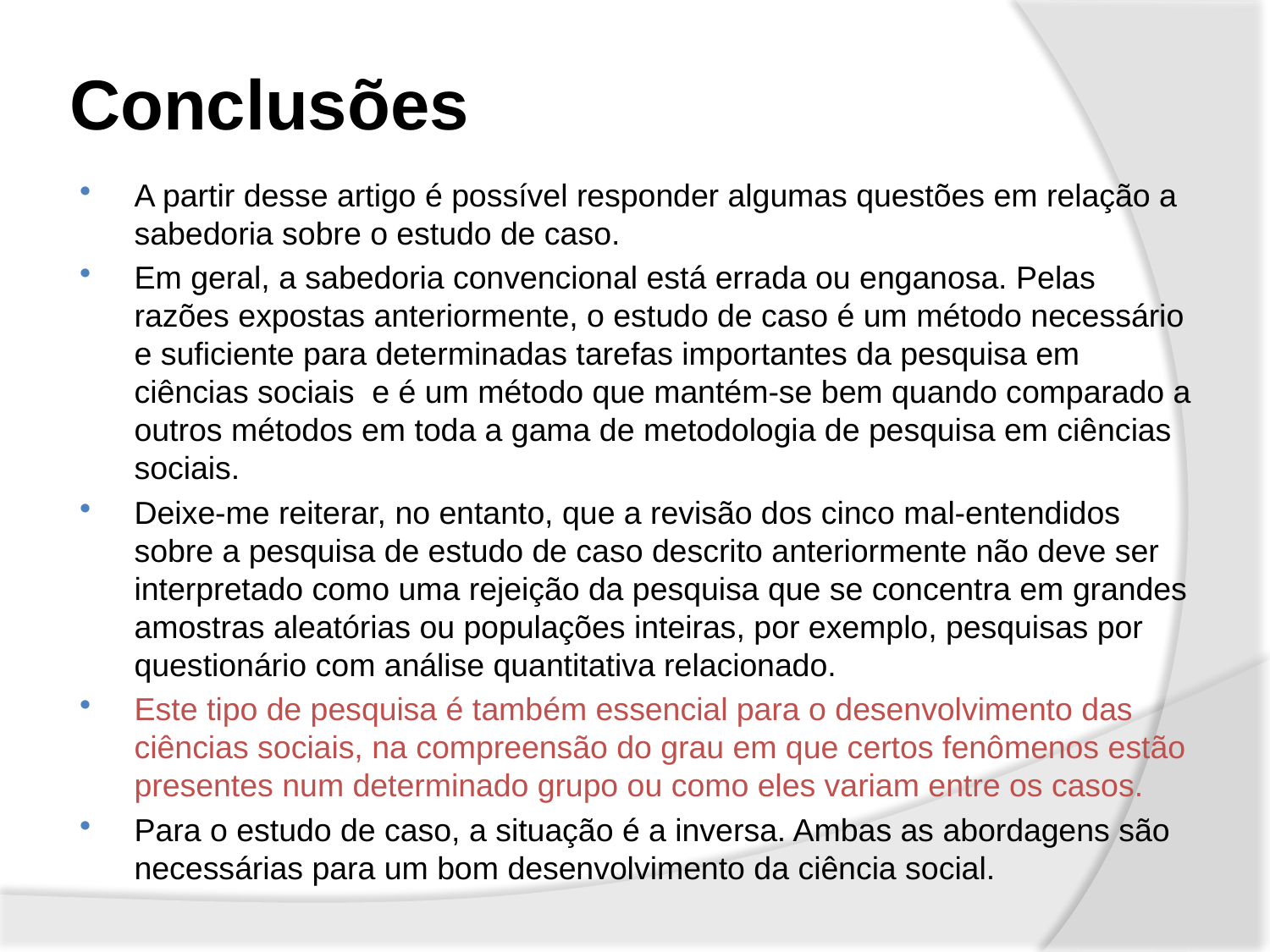

# Conclusões
A partir desse artigo é possível responder algumas questões em relação a sabedoria sobre o estudo de caso.
Em geral, a sabedoria convencional está errada ou enganosa. Pelas razões expostas anteriormente, o estudo de caso é um método necessário e suficiente para determinadas tarefas importantes da pesquisa em ciências sociais  e é um método que mantém-se bem quando comparado a outros métodos em toda a gama de metodologia de pesquisa em ciências sociais.
Deixe-me reiterar, no entanto, que a revisão dos cinco mal-entendidos sobre a pesquisa de estudo de caso descrito anteriormente não deve ser interpretado como uma rejeição da pesquisa que se concentra em grandes amostras aleatórias ou populações inteiras, por exemplo, pesquisas por questionário com análise quantitativa relacionado.
Este tipo de pesquisa é também essencial para o desenvolvimento das ciências sociais, na compreensão do grau em que certos fenômenos estão presentes num determinado grupo ou como eles variam entre os casos.
Para o estudo de caso, a situação é a inversa. Ambas as abordagens são necessárias para um bom desenvolvimento da ciência social.